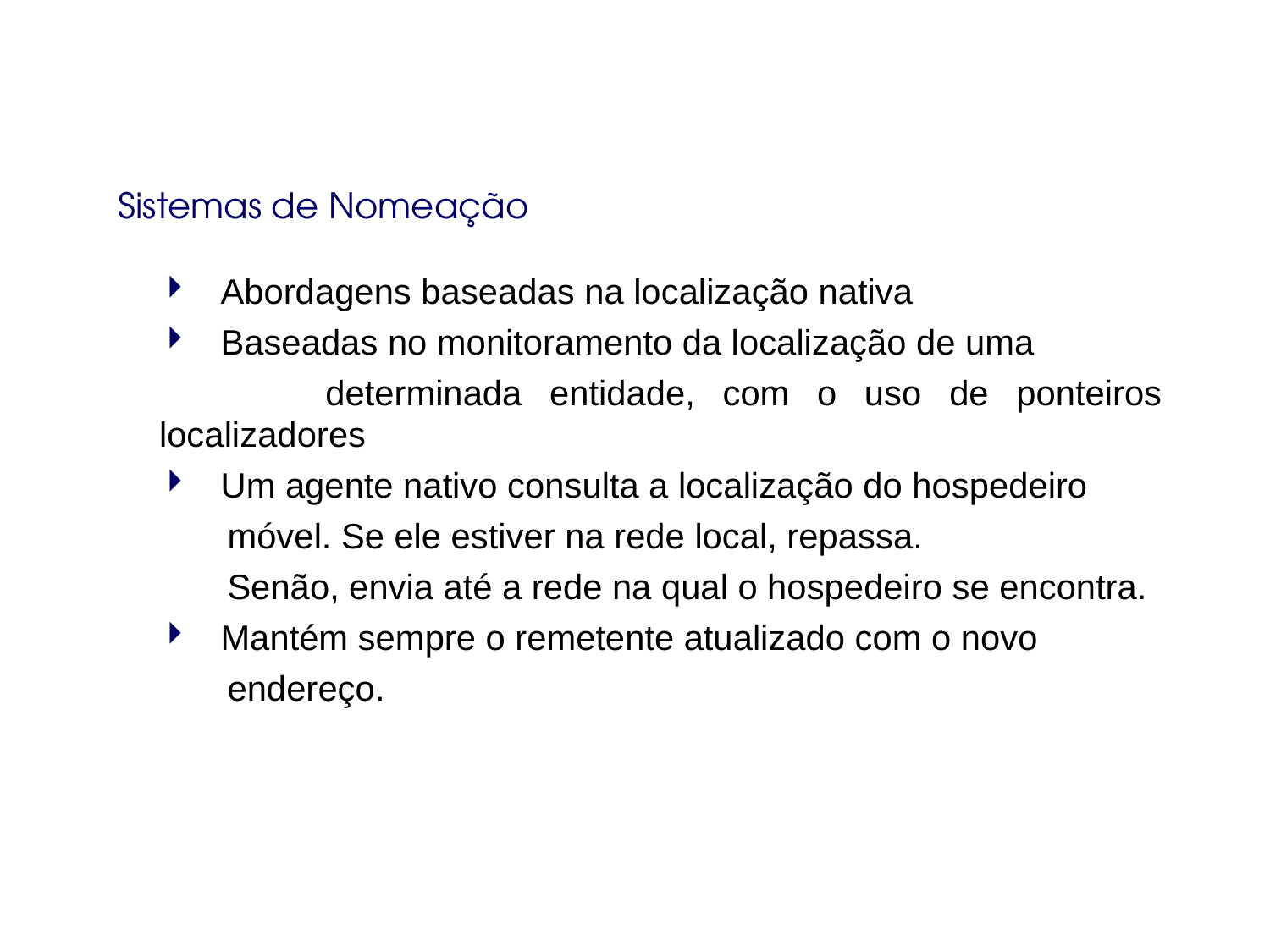

# Sistemas de Nomeação
Abordagens baseadas na localização nativa
Baseadas no monitoramento da localização de uma
      determinada entidade, com o uso de ponteiros localizadores
Um agente nativo consulta a localização do hospedeiro
       móvel. Se ele estiver na rede local, repassa.
       Senão, envia até a rede na qual o hospedeiro se encontra.
Mantém sempre o remetente atualizado com o novo
       endereço.